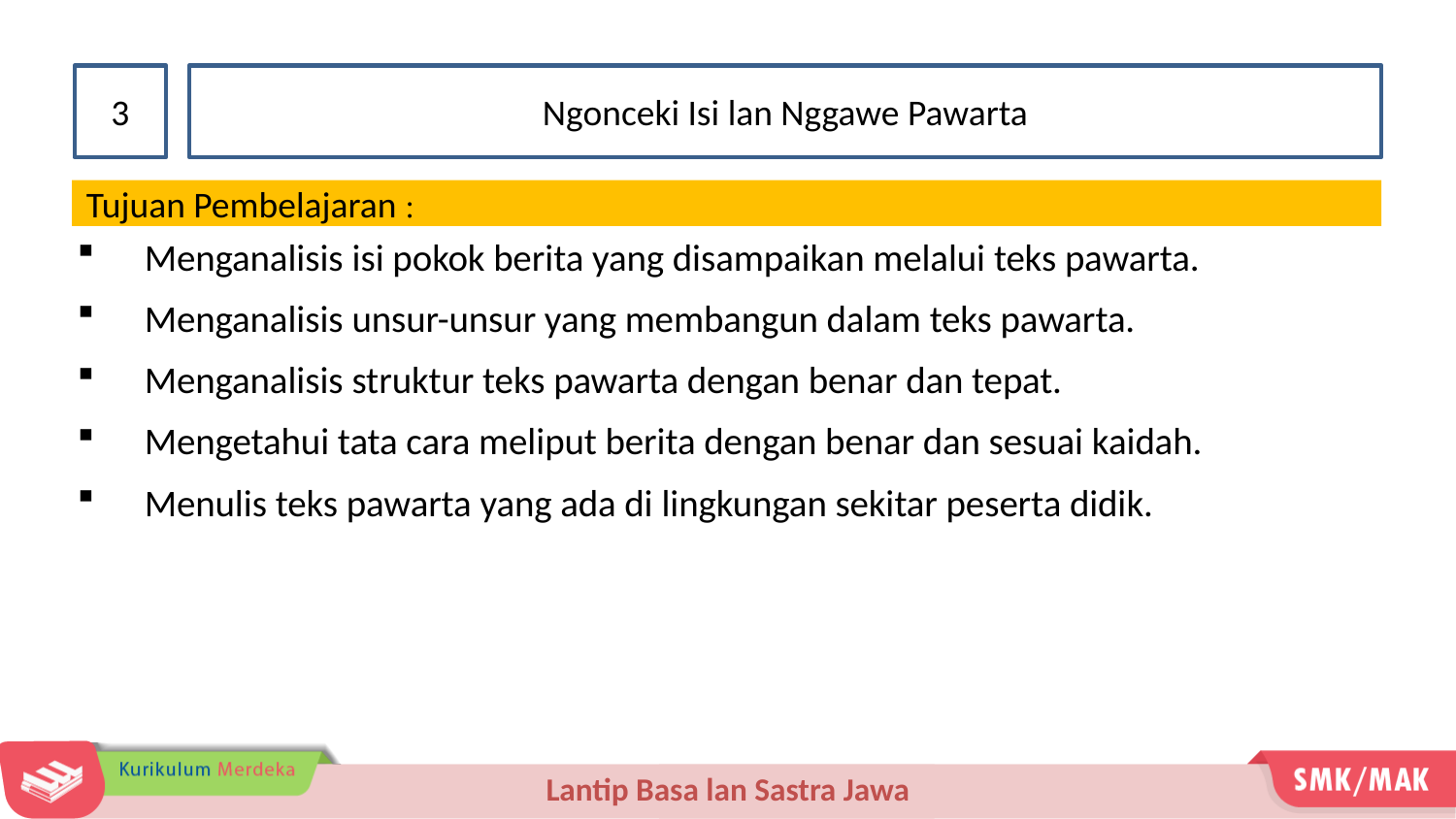

3
Ngonceki Isi lan Nggawe Pawarta
Tujuan Pembelajaran :
Menganalisis isi pokok berita yang disampaikan melalui teks pawarta.
Menganalisis unsur-unsur yang membangun dalam teks pawarta.
Menganalisis struktur teks pawarta dengan benar dan tepat.
Mengetahui tata cara meliput berita dengan benar dan sesuai kaidah.
Menulis teks pawarta yang ada di lingkungan sekitar peserta didik.